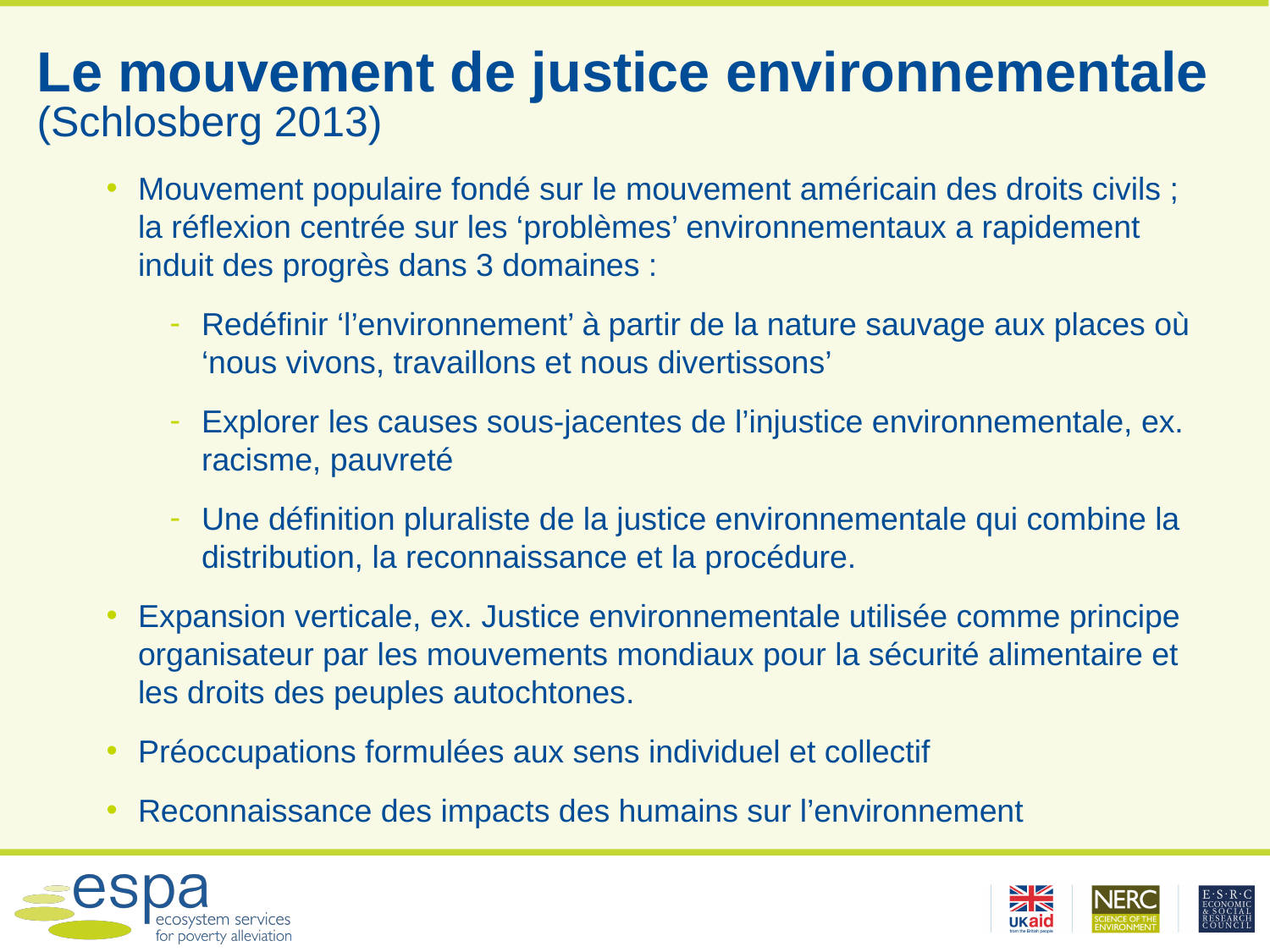

# Le mouvement de justice environnementale (Schlosberg 2013)
Mouvement populaire fondé sur le mouvement américain des droits civils ; la réflexion centrée sur les ‘problèmes’ environnementaux a rapidement induit des progrès dans 3 domaines :
Redéfinir ‘l’environnement’ à partir de la nature sauvage aux places où ‘nous vivons, travaillons et nous divertissons’
Explorer les causes sous-jacentes de l’injustice environnementale, ex. racisme, pauvreté
Une définition pluraliste de la justice environnementale qui combine la distribution, la reconnaissance et la procédure.
Expansion verticale, ex. Justice environnementale utilisée comme principe organisateur par les mouvements mondiaux pour la sécurité alimentaire et les droits des peuples autochtones.
Préoccupations formulées aux sens individuel et collectif
Reconnaissance des impacts des humains sur l’environnement